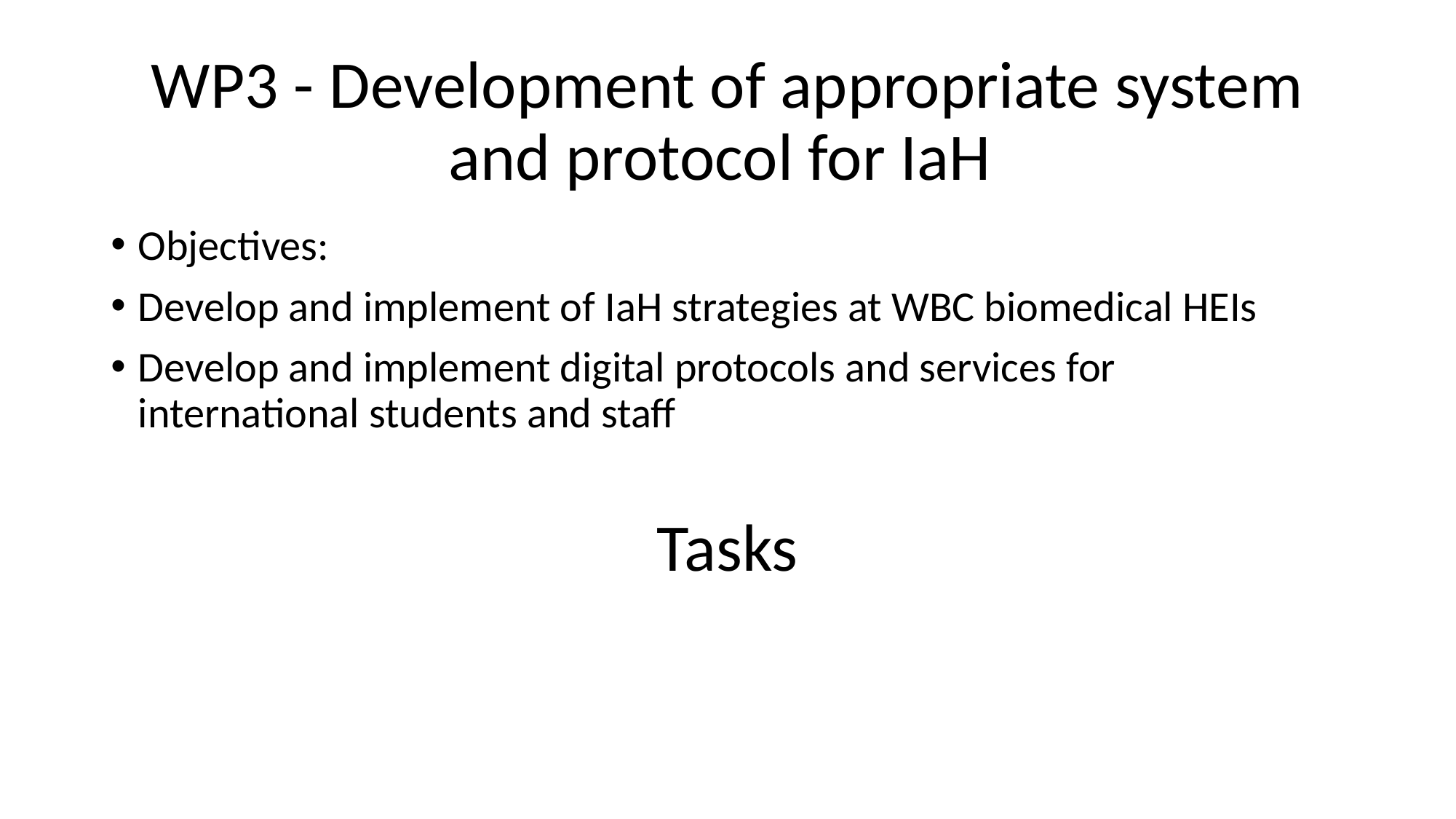

# WP3 - Development of appropriate system and protocol for IaH
Objectives:
Develop and implement of IaH strategies at WBC biomedical HEIs
Develop and implement digital protocols and services for international students and staff

Tasks